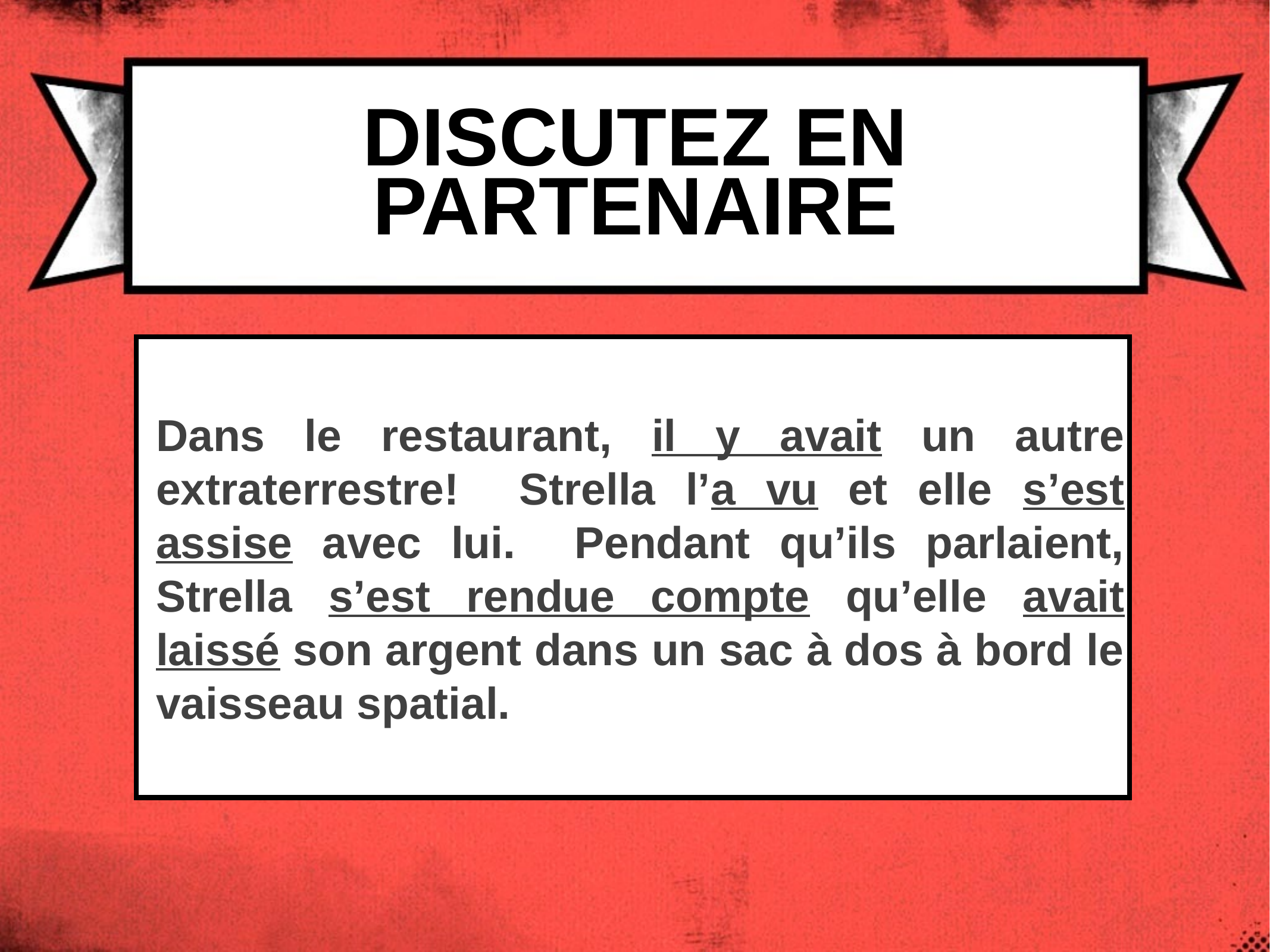

# Discutez en partenaire

Dans le restaurant, il y avait un autre extraterrestre!  Strella l’a vu et elle s’est assise avec lui.  Pendant qu’ils parlaient, Strella s’est rendue compte qu’elle avait laissé son argent dans un sac à dos à bord le vaisseau spatial.